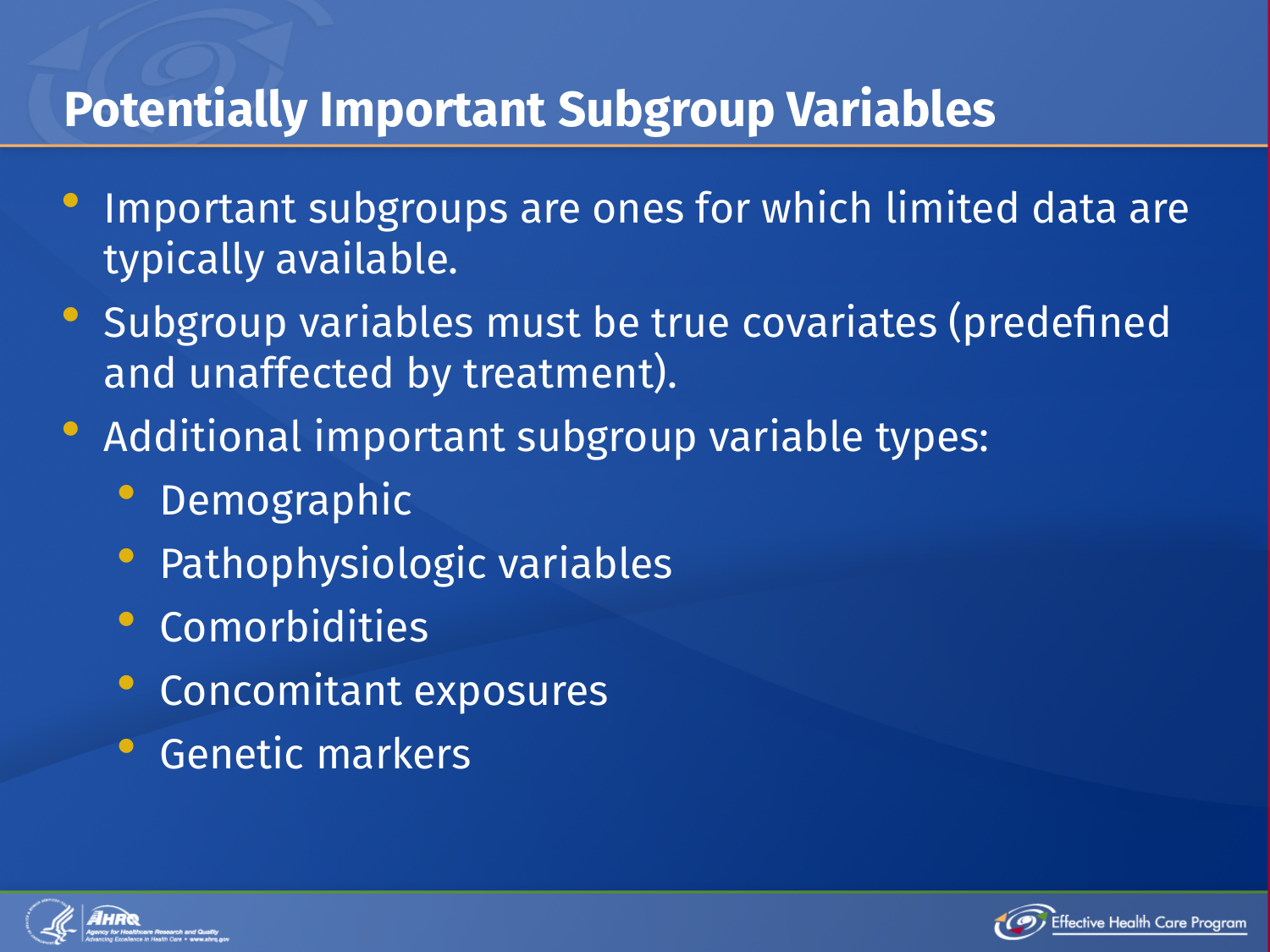

# Potentially Important Subgroup Variables
Important subgroups are ones for which limited data are typically available.
Subgroup variables must be true covariates (predefined and unaffected by treatment).
Additional important subgroup variable types:
Demographic
Pathophysiologic variables
Comorbidities
Concomitant exposures
Genetic markers